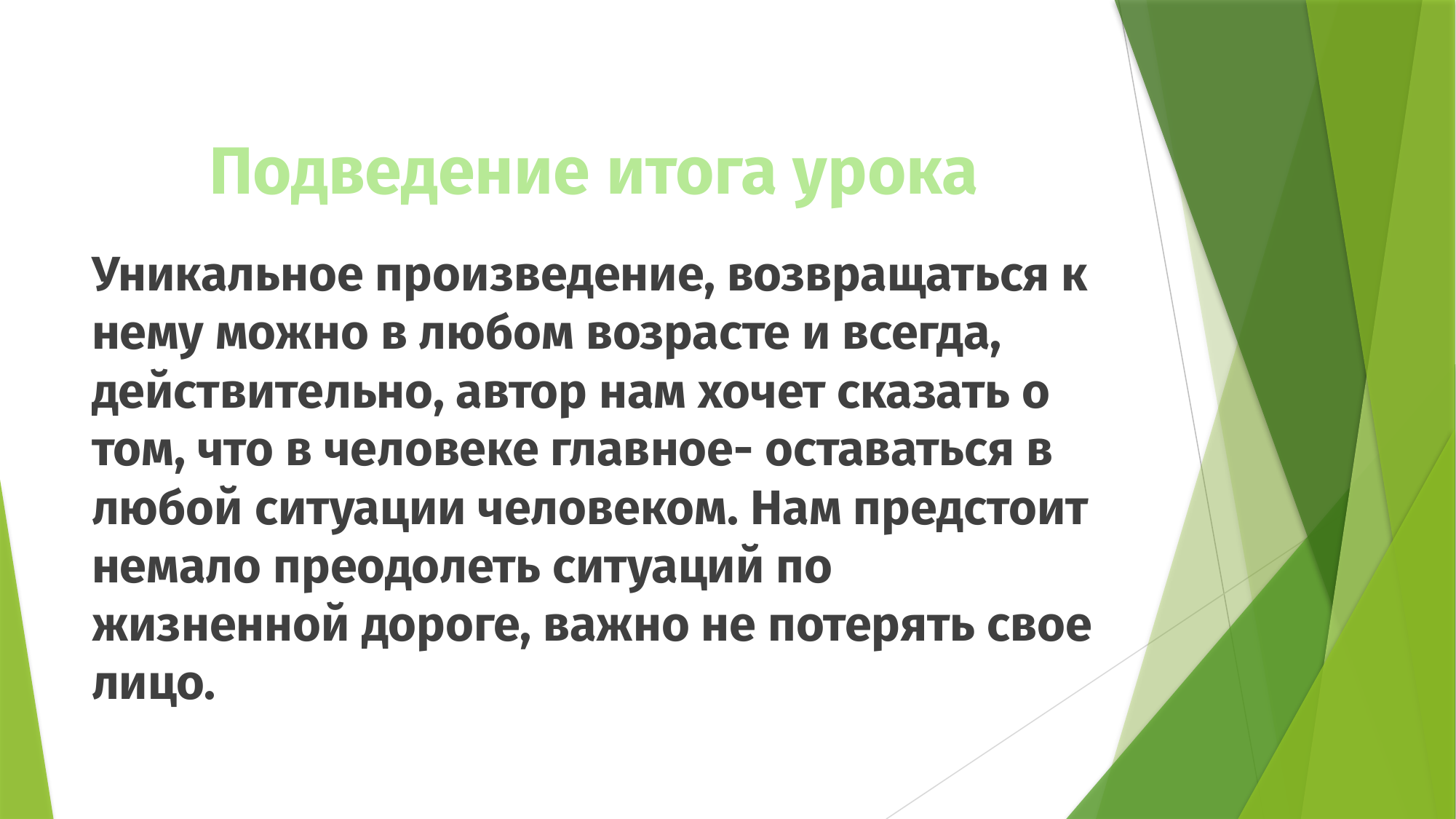

# Подведение итога урока
Уникальное произведение, возвращаться к нему можно в любом возрасте и всегда, действительно, автор нам хочет сказать о том, что в человеке главное- оставаться в любой ситуации человеком. Нам предстоит немало преодолеть ситуаций по жизненной дороге, важно не потерять свое лицо.